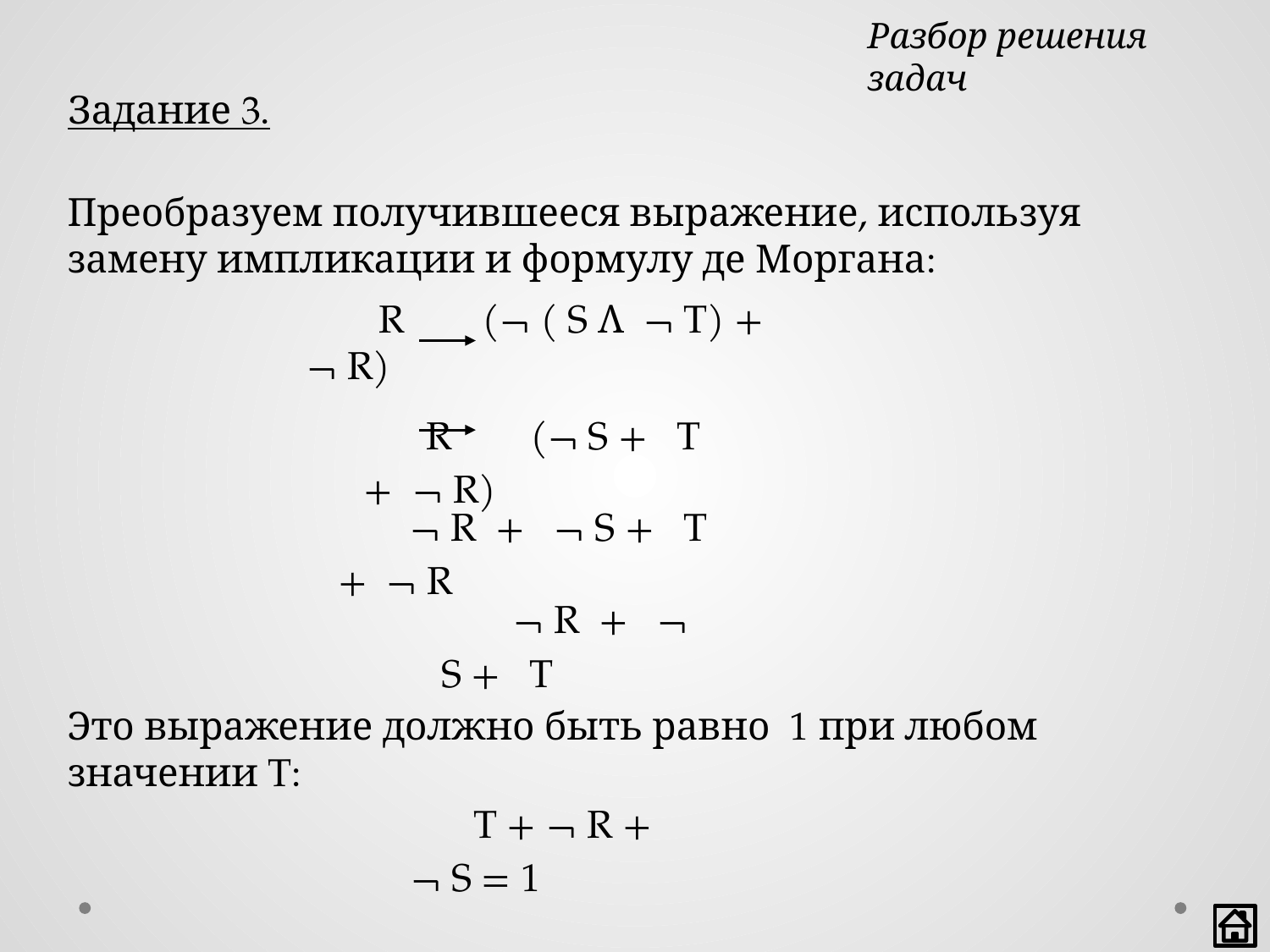

Разбор решения задач
Задание 3.
Преобразуем получившееся выражение, используя замену импликации и формулу де Моргана:
 R        (¬ ( S Ʌ  ¬ T) +  ¬ R)
R        (¬ S +   T +  ¬ R)
 ¬ R  +   ¬ S +   T +  ¬ R
 ¬ R  +   ¬ S +   T
Это выражение должно быть равно  1 при любом значении T:
T + ¬ R + ¬ S = 1